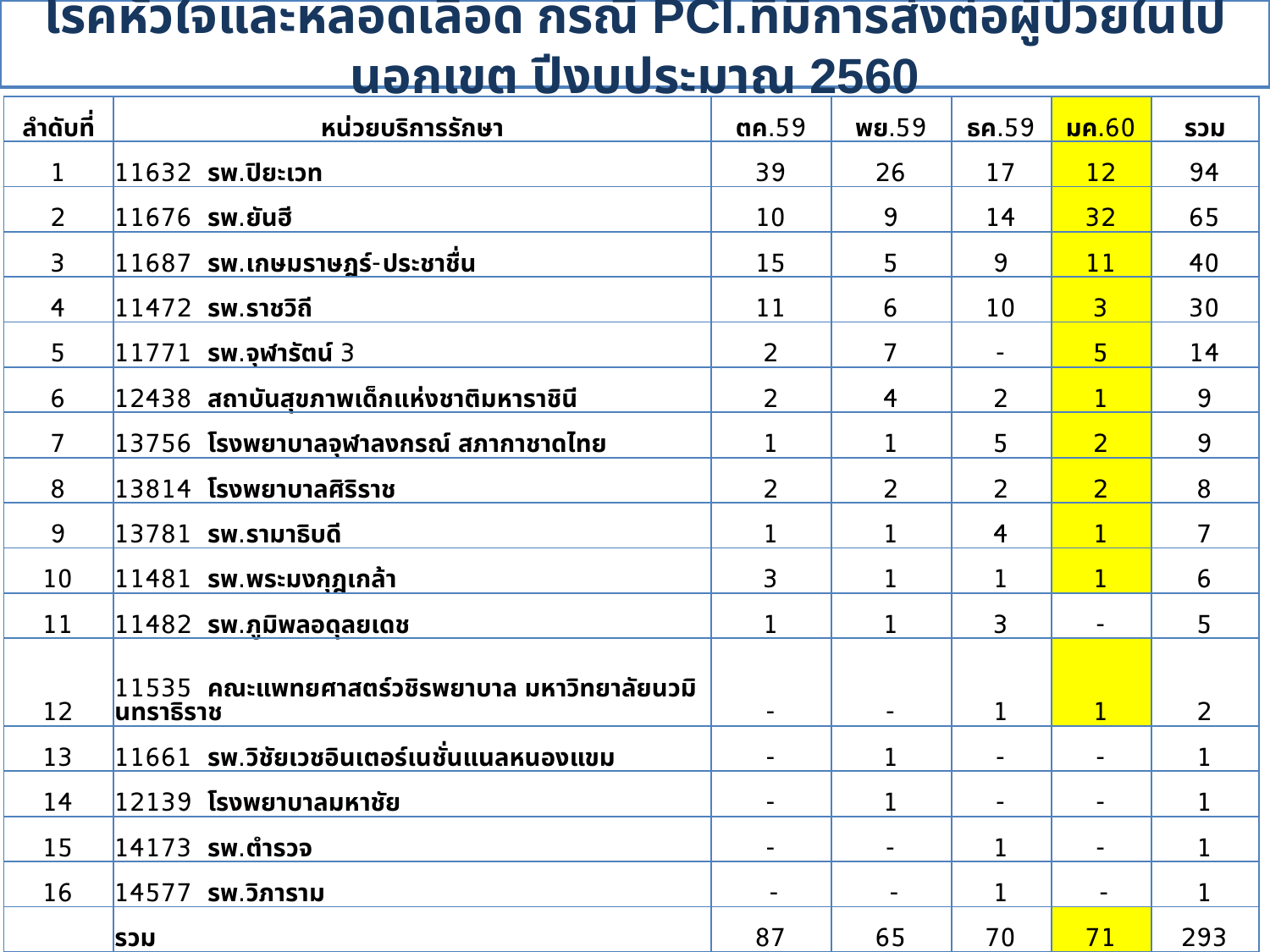

# โรคหัวใจและหลอดเลือด กรณี PCI.ที่มีการส่งต่อผู้ป่วยในไปนอกเขต ปีงบประมาณ 2560
| ลำดับที่ | หน่วยบริการรักษา | ตค.59 | พย.59 | ธค.59 | มค.60 | รวม |
| --- | --- | --- | --- | --- | --- | --- |
| 1 | 11632 รพ.ปิยะเวท | 39 | 26 | 17 | 12 | 94 |
| 2 | 11676 รพ.ยันฮี | 10 | 9 | 14 | 32 | 65 |
| 3 | 11687 รพ.เกษมราษฎร์-ประชาชื่น | 15 | 5 | 9 | 11 | 40 |
| 4 | 11472 รพ.ราชวิถี | 11 | 6 | 10 | 3 | 30 |
| 5 | 11771 รพ.จุฬารัตน์ 3 | 2 | 7 | - | 5 | 14 |
| 6 | 12438 สถาบันสุขภาพเด็กแห่งชาติมหาราชินี | 2 | 4 | 2 | 1 | 9 |
| 7 | 13756 โรงพยาบาลจุฬาลงกรณ์ สภากาชาดไทย | 1 | 1 | 5 | 2 | 9 |
| 8 | 13814 โรงพยาบาลศิริราช | 2 | 2 | 2 | 2 | 8 |
| 9 | 13781 รพ.รามาธิบดี | 1 | 1 | 4 | 1 | 7 |
| 10 | 11481 รพ.พระมงกุฎเกล้า | 3 | 1 | 1 | 1 | 6 |
| 11 | 11482 รพ.ภูมิพลอดุลยเดช | 1 | 1 | 3 | - | 5 |
| 12 | 11535 คณะแพทยศาสตร์วชิรพยาบาล มหาวิทยาลัยนวมินทราธิราช | - | - | 1 | 1 | 2 |
| 13 | 11661 รพ.วิชัยเวชอินเตอร์เนชั่นแนลหนองแขม | - | 1 | - | - | 1 |
| 14 | 12139 โรงพยาบาลมหาชัย | - | 1 | - | - | 1 |
| 15 | 14173 รพ.ตำรวจ | - | - | 1 | - | 1 |
| 16 | 14577 รพ.วิภาราม | - | - | 1 | - | 1 |
|  | รวม | 87 | 65 | 70 | 71 | 293 |